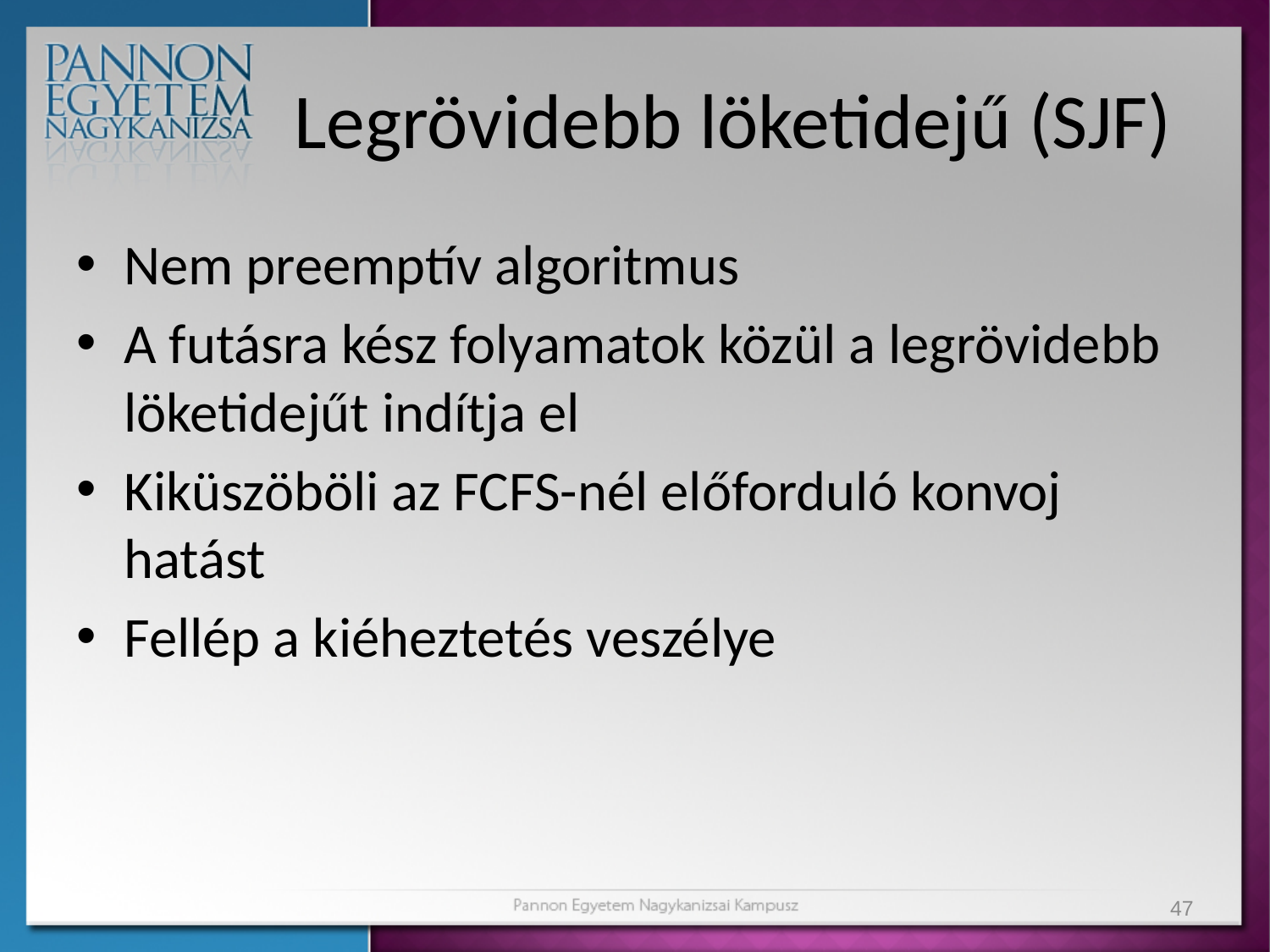

# Legrövidebb löketidejű (SJF)
Nem preemptív algoritmus
A futásra kész folyamatok közül a legrövidebb löketidejűt indítja el
Kiküszöböli az FCFS-nél előforduló konvoj hatást
Fellép a kiéheztetés veszélye
47